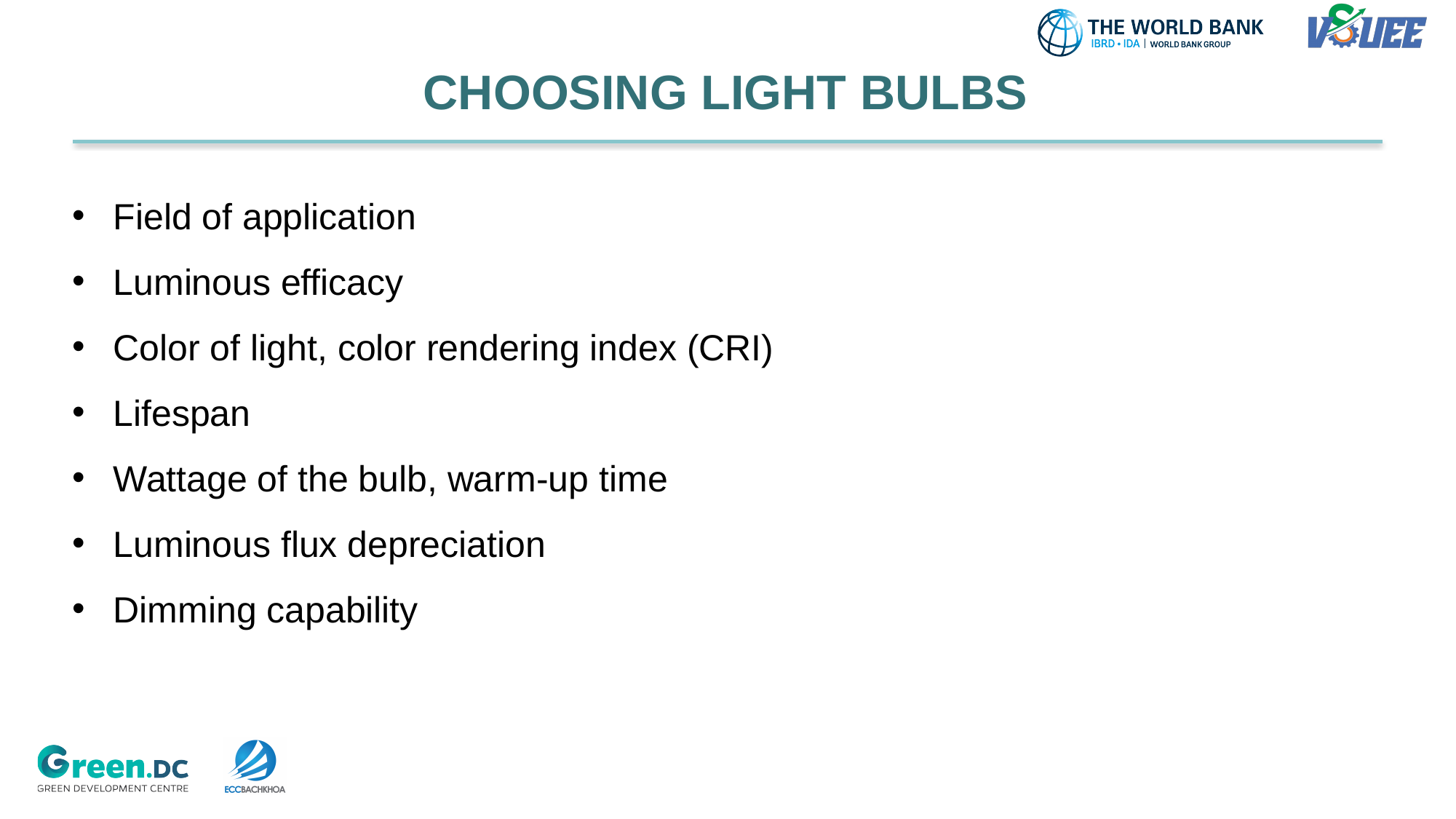

# CHOOSING LIGHT BULBS
Field of application
Luminous efficacy
Color of light, color rendering index (CRI)
Lifespan
Wattage of the bulb, warm-up time
Luminous flux depreciation
Dimming capability